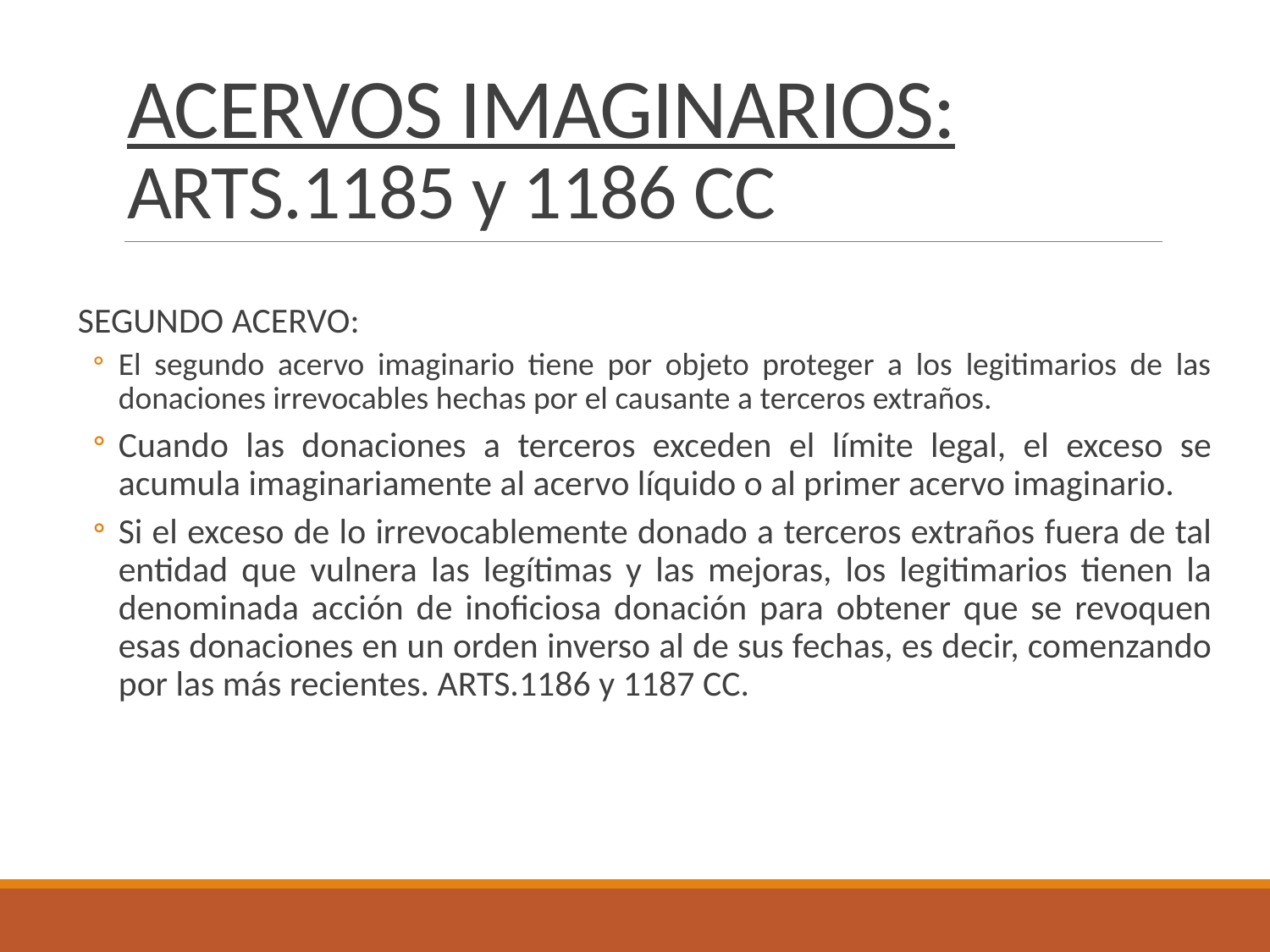

# ACERVOS IMAGINARIOS: ARTS.1185 y 1186 CC
SEGUNDO ACERVO:
El segundo acervo imaginario tiene por objeto proteger a los legitimarios de las donaciones irrevocables hechas por el causante a terceros extraños.
Cuando las donaciones a terceros exceden el límite legal, el exceso se acumula imaginariamente al acervo líquido o al primer acervo imaginario.
Si el exceso de lo irrevocablemente donado a terceros extraños fuera de tal entidad que vulnera las legítimas y las mejoras, los legitimarios tienen la denominada acción de inoficiosa donación para obtener que se revoquen esas donaciones en un orden inverso al de sus fechas, es decir, comenzando por las más recientes. ARTS.1186 y 1187 CC.